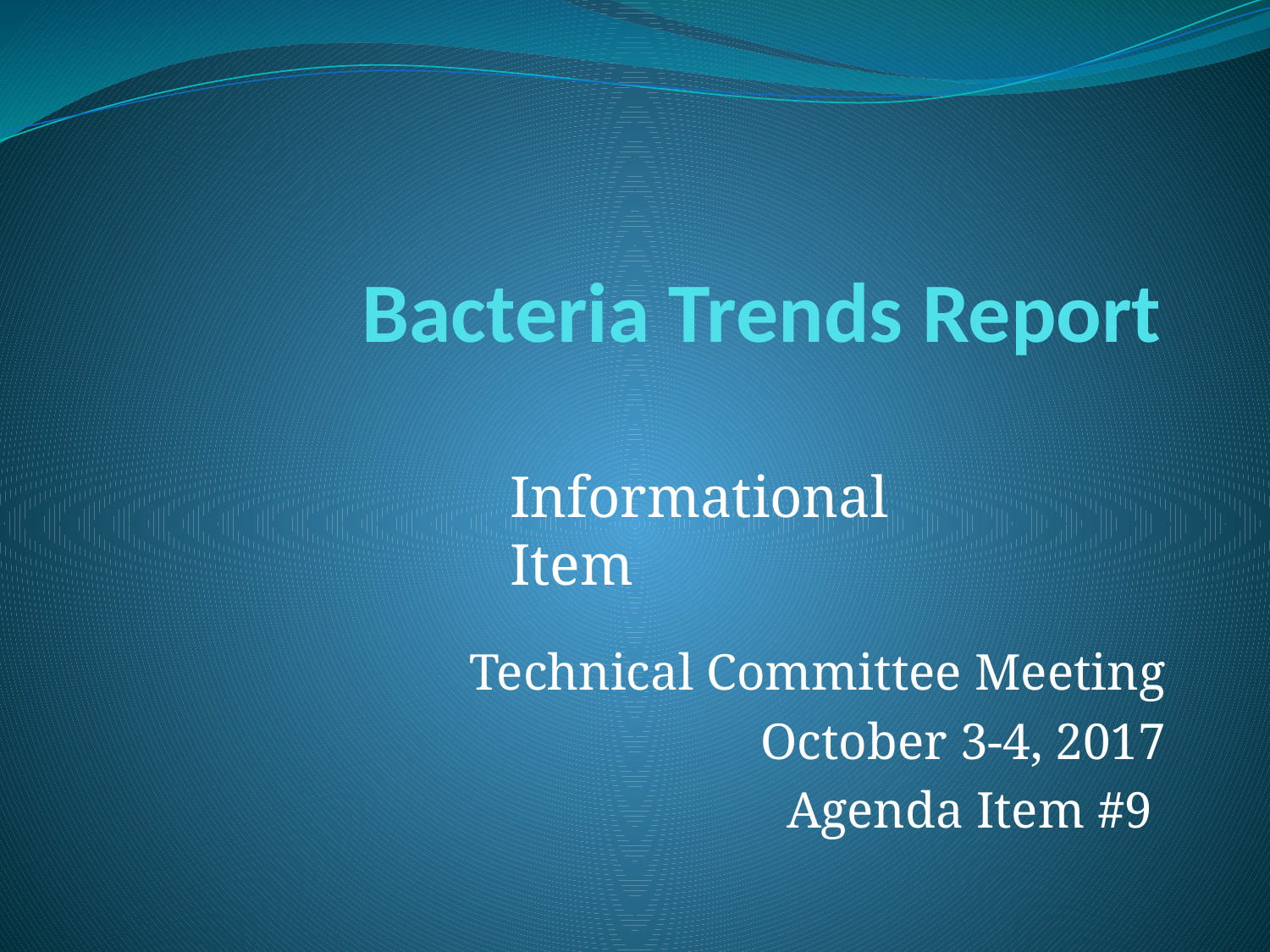

# Bacteria Trends Report
Informational Item
Technical Committee Meeting
October 3-4, 2017
Agenda Item #9